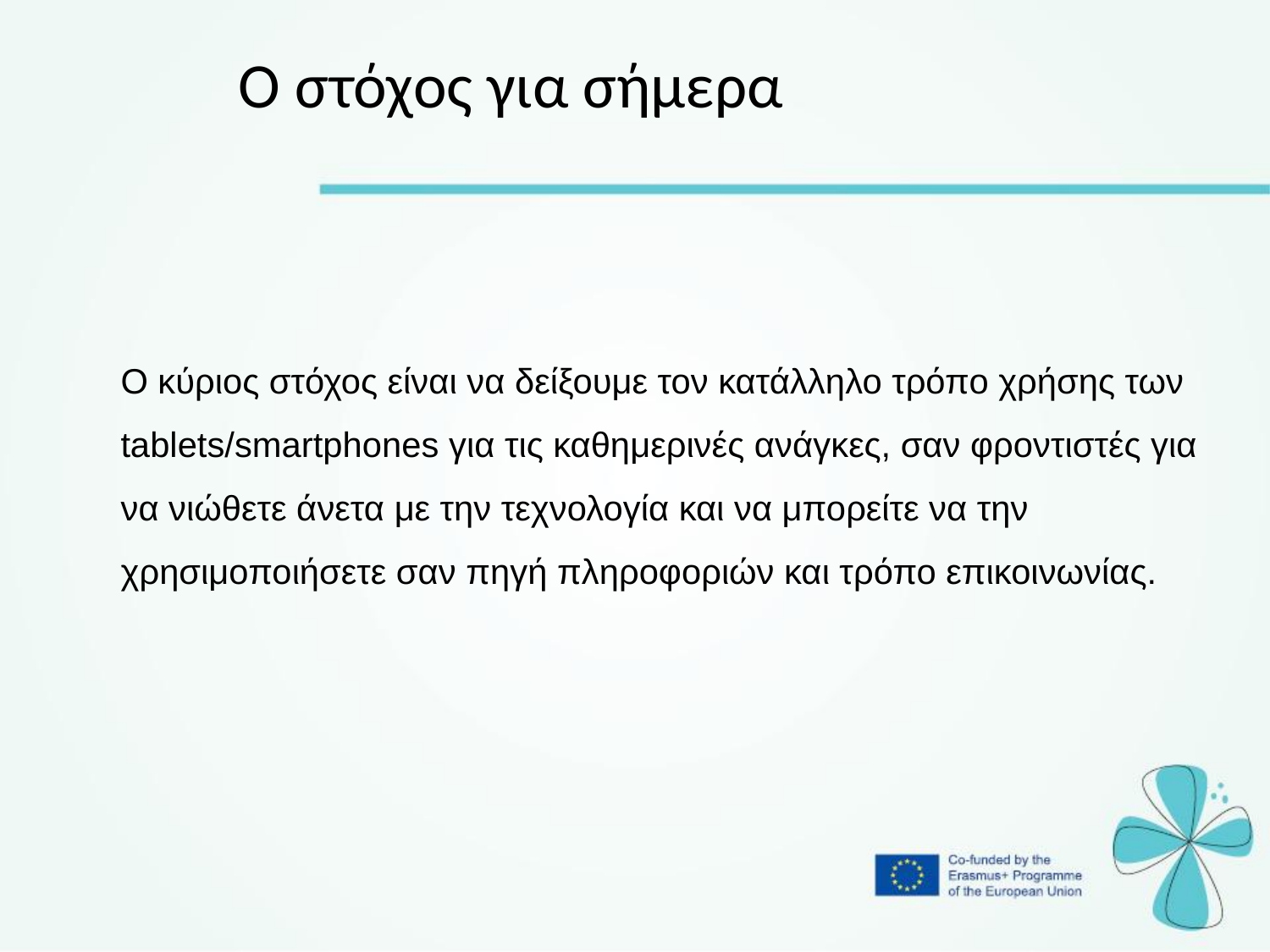

Ο στόχος για σήμερα

Ο κύριος στόχος είναι να δείξουμε τον κατάλληλο τρόπο χρήσης των tablets/smartphones για τις καθημερινές ανάγκες, σαν φροντιστές για να νιώθετε άνετα με την τεχνολογία και να μπορείτε να την χρησιμοποιήσετε σαν πηγή πληροφοριών και τρόπο επικοινωνίας.